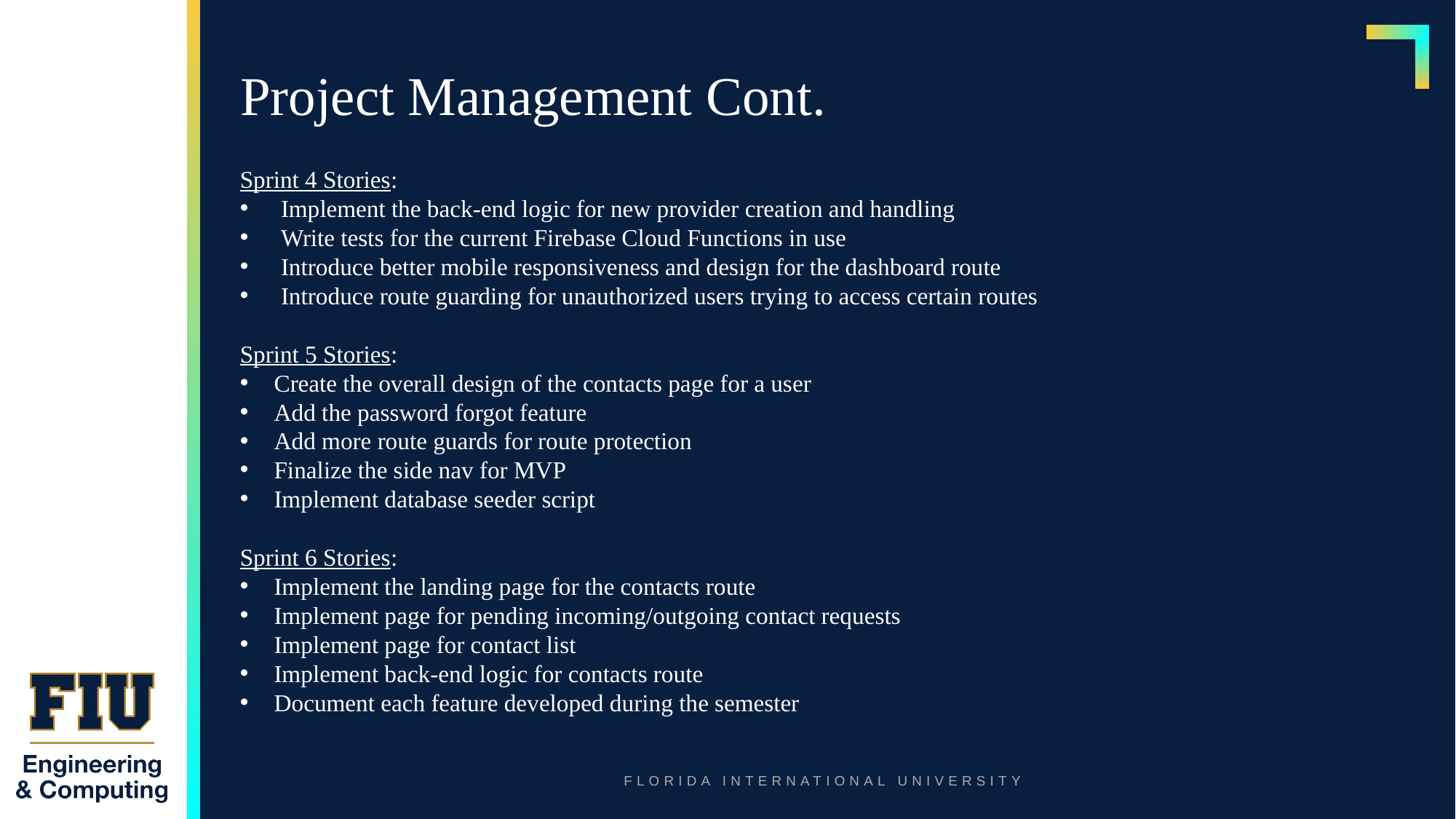

# Project Management Cont.
Sprint 4 Stories:
Implement the back-end logic for new provider creation and handling
Write tests for the current Firebase Cloud Functions in use
Introduce better mobile responsiveness and design for the dashboard route
Introduce route guarding for unauthorized users trying to access certain routes

Sprint 5 Stories:
Create the overall design of the contacts page for a user
Add the password forgot feature
Add more route guards for route protection
Finalize the side nav for MVP
Implement database seeder script

Sprint 6 Stories:
Implement the landing page for the contacts route
Implement page for pending incoming/outgoing contact requests
Implement page for contact list
Implement back-end logic for contacts route
Document each feature developed during the semester